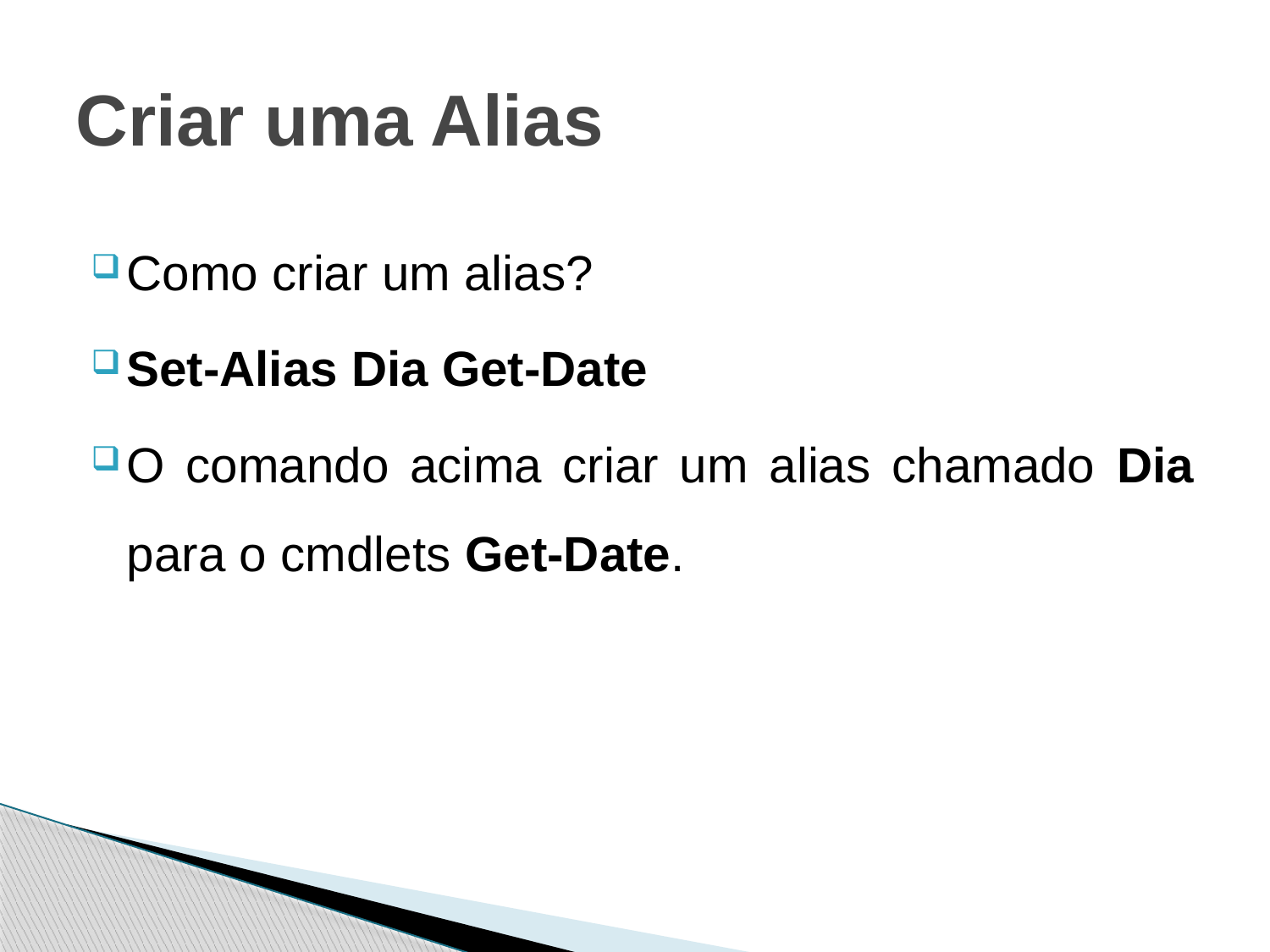

# Criar uma Alias
Como criar um alias?
Set-Alias Dia Get-Date
O comando acima criar um alias chamado Dia para o cmdlets Get-Date.